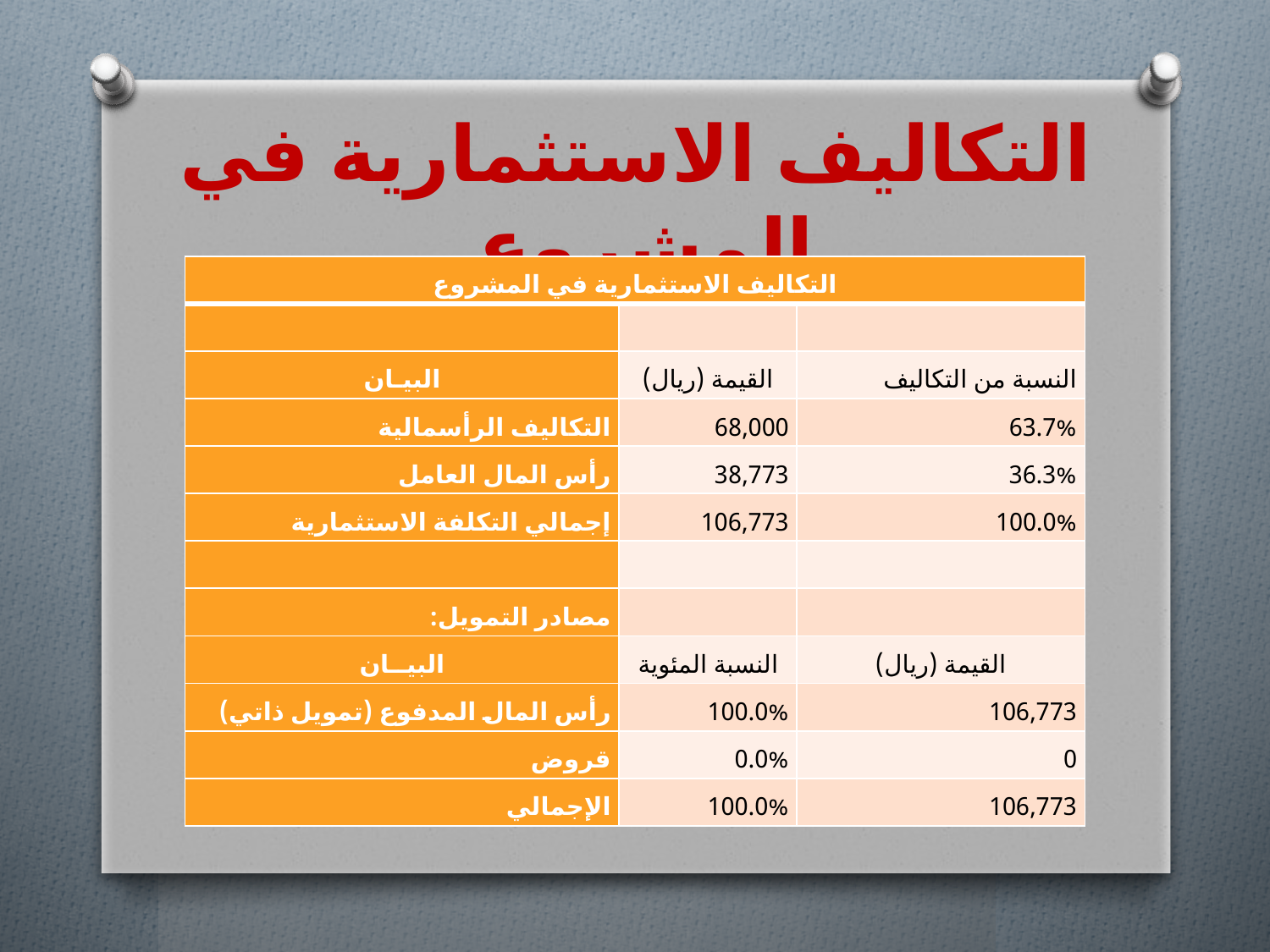

# التكاليف الاستثمارية في المشروع
| التكاليف الاستثمارية في المشروع |  |  |
| --- | --- | --- |
|  |  |  |
| البيـان | القيمة (ريال) | النسبة من التكاليف |
| التكاليف الرأسمالية | 68,000 | 63.7% |
| رأس المال العامل | 38,773 | 36.3% |
| إجمالي التكلفة الاستثمارية | 106,773 | 100.0% |
|  |  |  |
| مصادر التمويل: |  |  |
| البيــان | النسبة المئوية | القيمة (ريال) |
| رأس المال المدفوع (تمويل ذاتي) | 100.0% | 106,773 |
| قروض | 0.0% | 0 |
| الإجمالي | 100.0% | 106,773 |